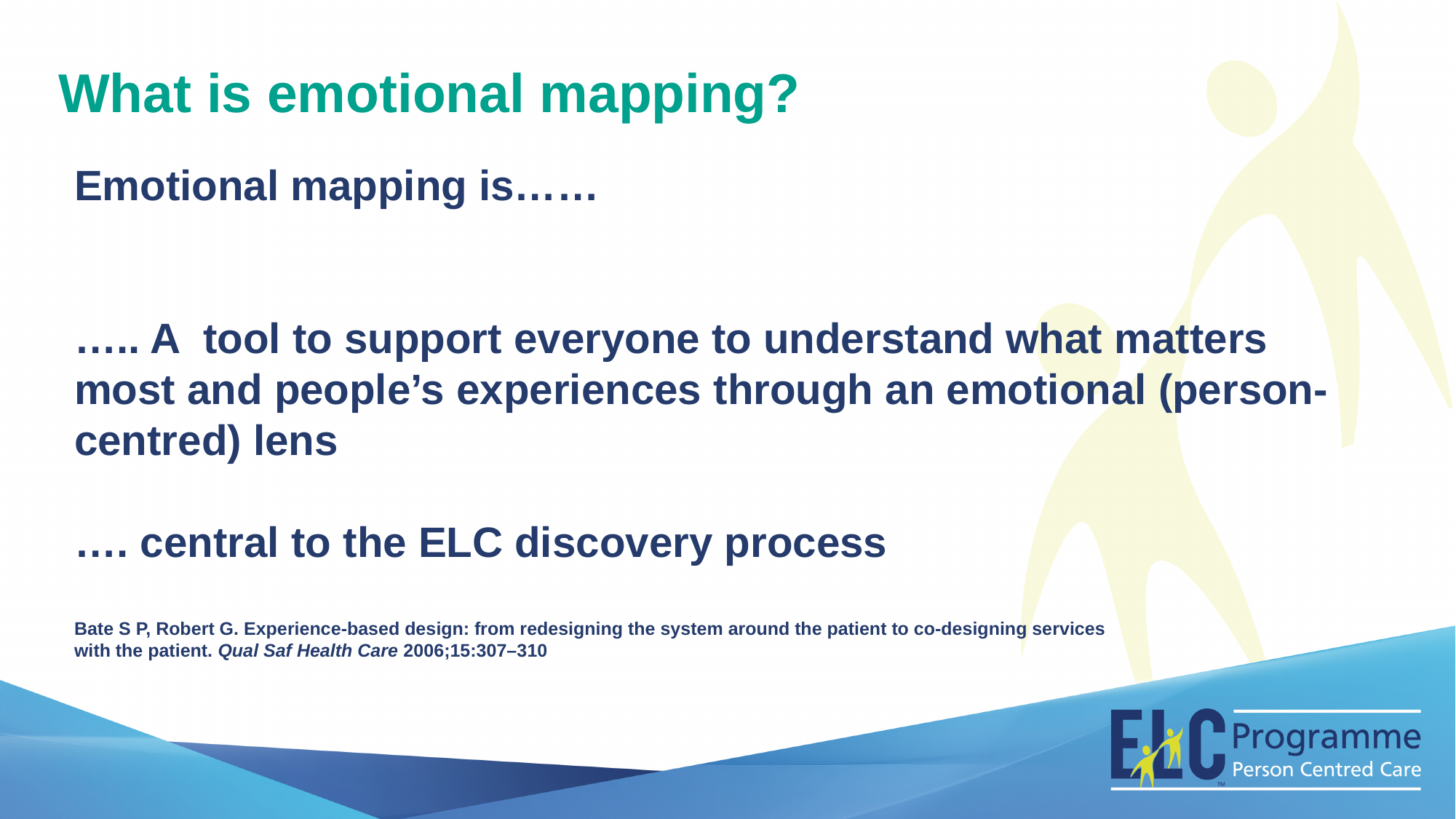

What is emotional mapping?
Emotional mapping is……

….. A  tool to support everyone to understand what matters most and people’s experiences through an emotional (person-centred) lens

…. central to the ELC discovery process

Bate S P, Robert G. Experience-based design: from redesigning the system around the patient to co-designing services                                                   with the patient. Qual Saf Health Care 2006;15:307–310